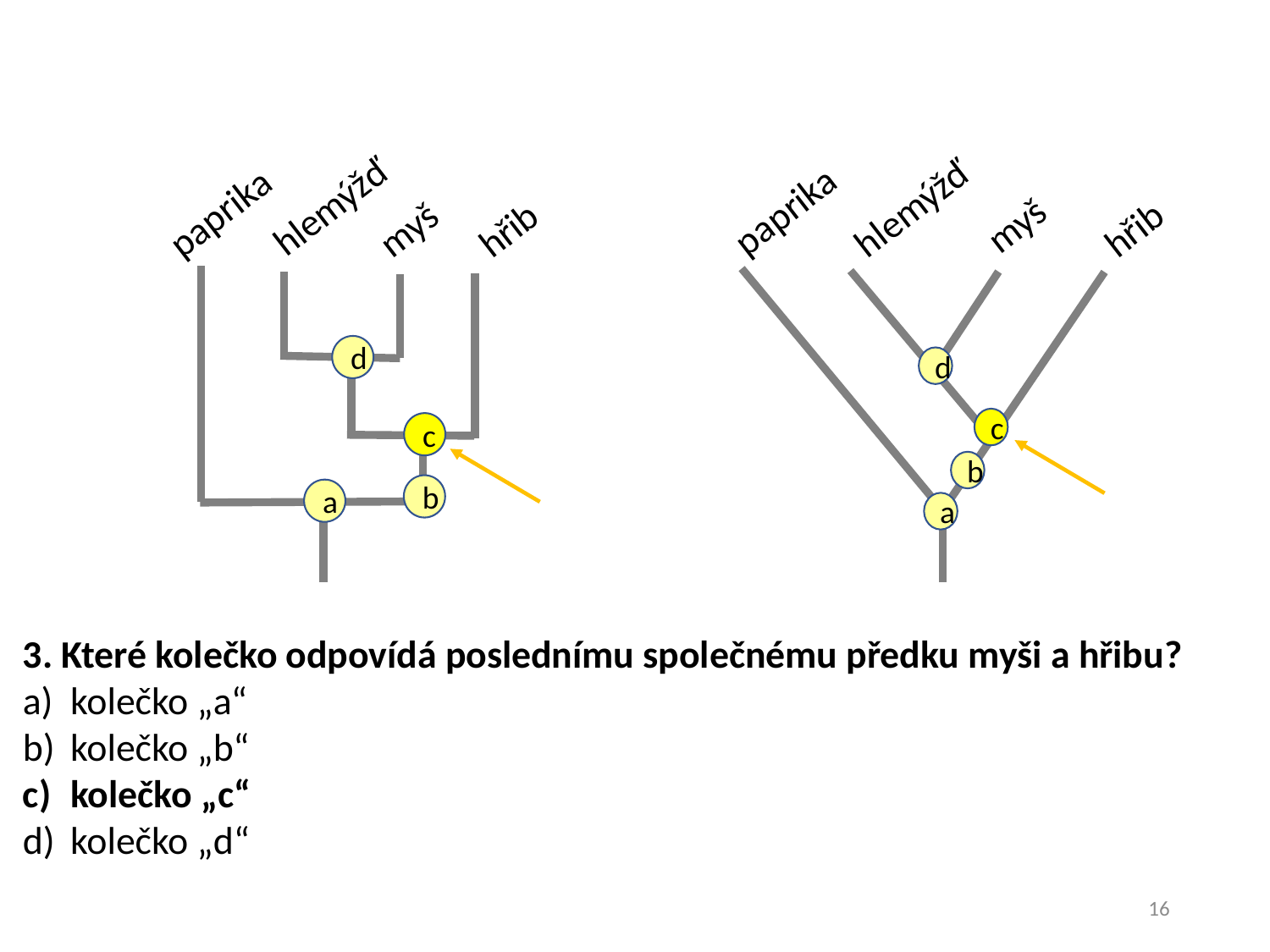

paprika
hlemýžď
hřib
myš
d
c
b
a
hlemýžď
paprika
hřib
myš
d
c
b
a
3. Které kolečko odpovídá poslednímu společnému předku myši a hřibu?
kolečko „a“
kolečko „b“
kolečko „c“
kolečko „d“
16